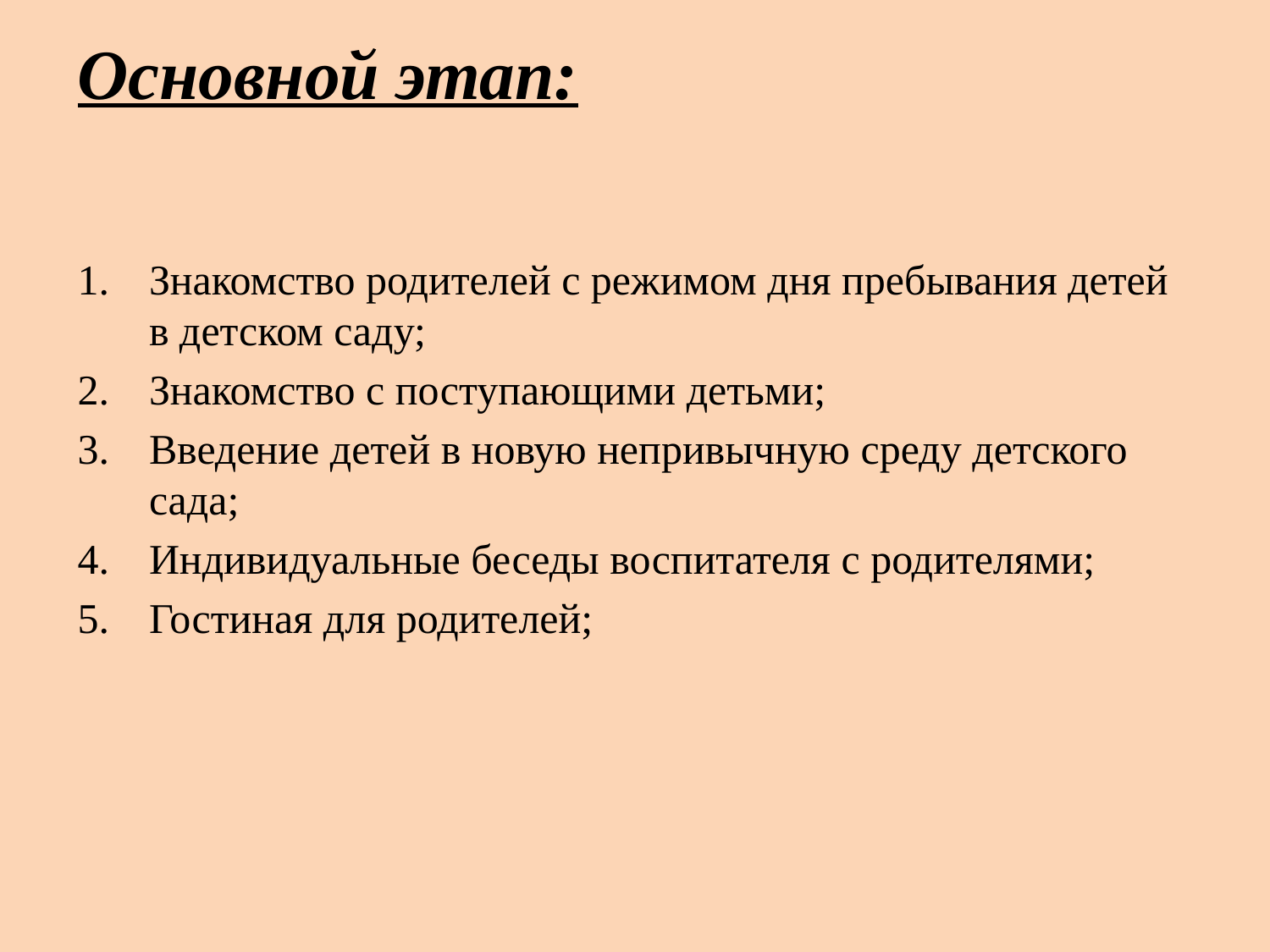

# Основной этап:
Знакомство родителей с режимом дня пребывания детей в детском саду;
Знакомство с поступающими детьми;
Введение детей в новую непривычную среду детского сада;
Индивидуальные беседы воспитателя с родителями;
Гостиная для родителей;